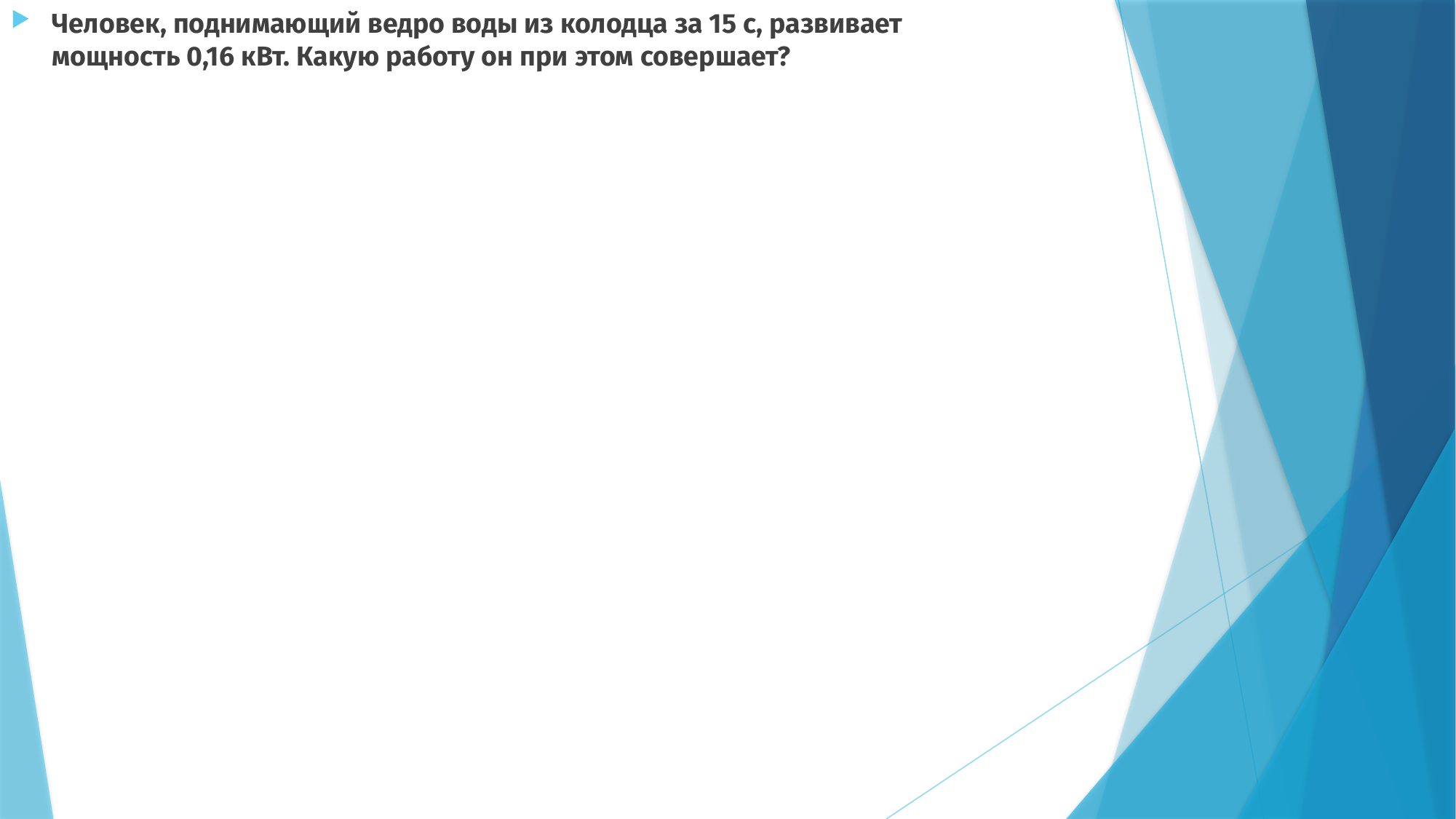

Человек, поднимающий ведро воды из колодца за 15 с, развивает мощность 0,16 кВт. Какую работу он при этом совершает?